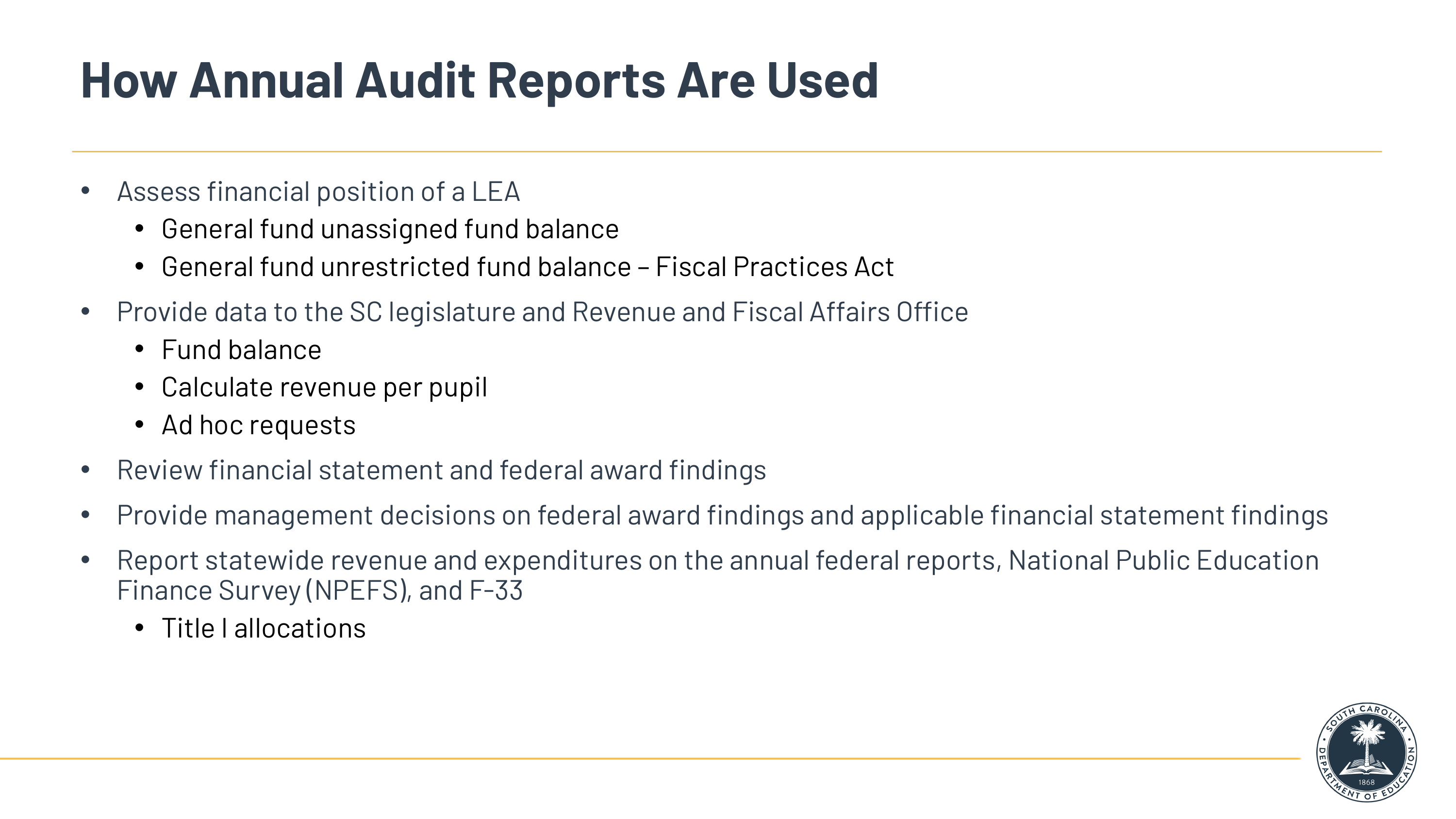

# How Annual Audit Reports Are Used
Assess financial position of a LEA
General fund unassigned fund balance
General fund unrestricted fund balance – Fiscal Practices Act
Provide data to the SC legislature and Revenue and Fiscal Affairs Office
Fund balance
Calculate revenue per pupil
Ad hoc requests
Review financial statement and federal award findings
Provide management decisions on federal award findings and applicable financial statement findings
Report statewide revenue and expenditures on the annual federal reports, National Public Education Finance Survey (NPEFS), and F-33
Title I allocations